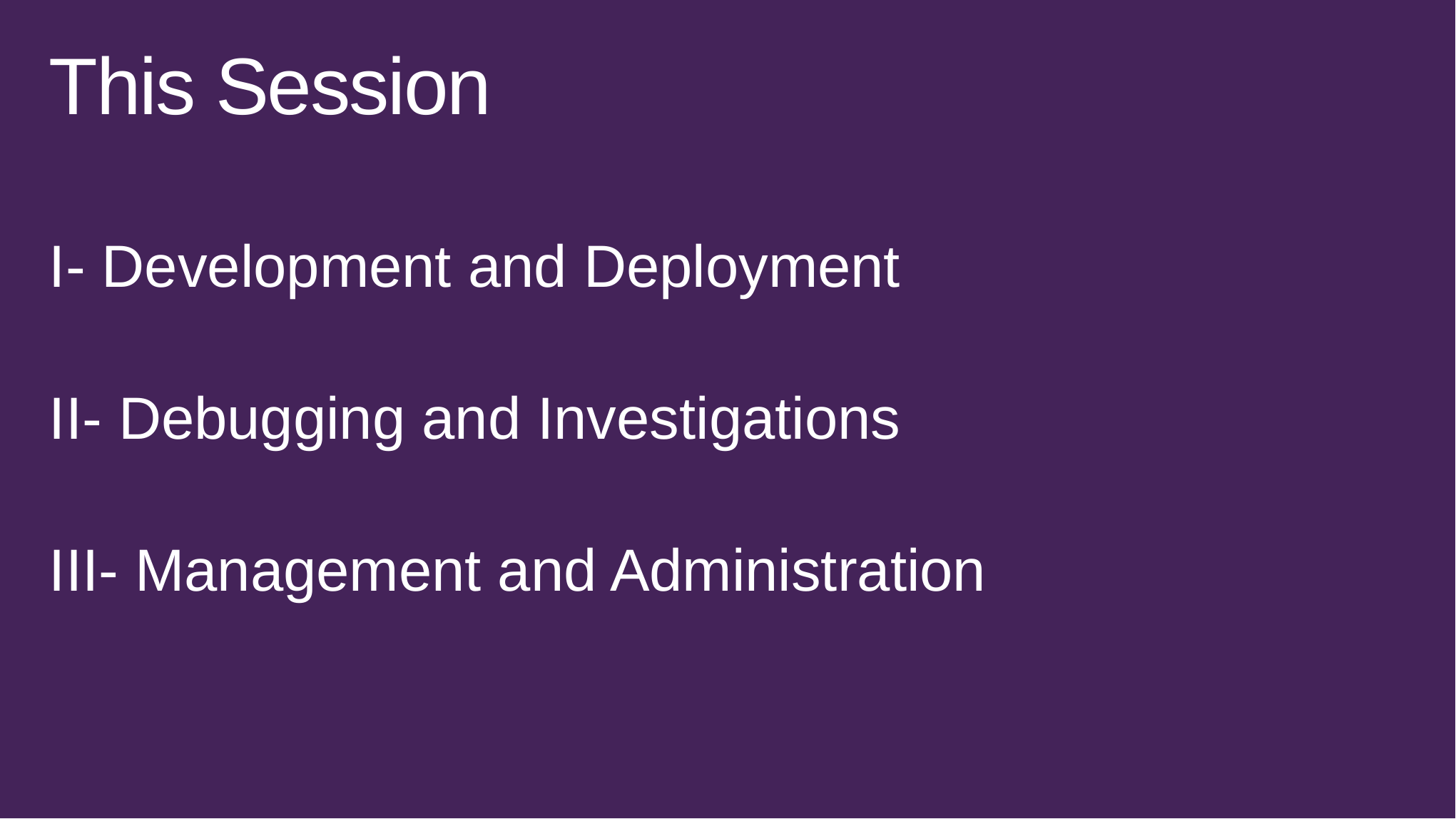

# This Session

I- Development and Deployment

II- Debugging and Investigations

III- Management and Administration